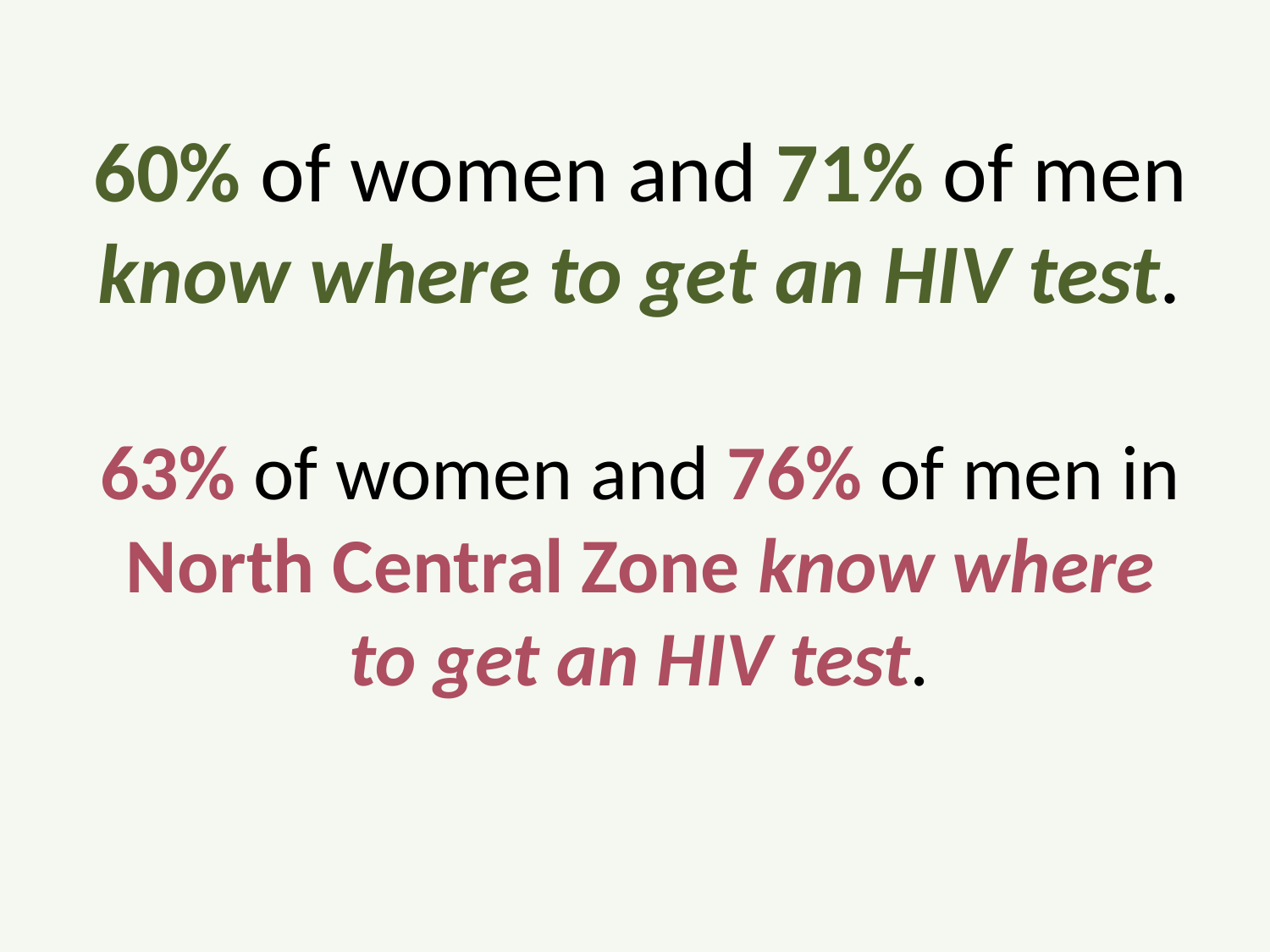

# 60% of women and 71% of men know where to get an HIV test. 63% of women and 76% of men in North Central Zone know where to get an HIV test.